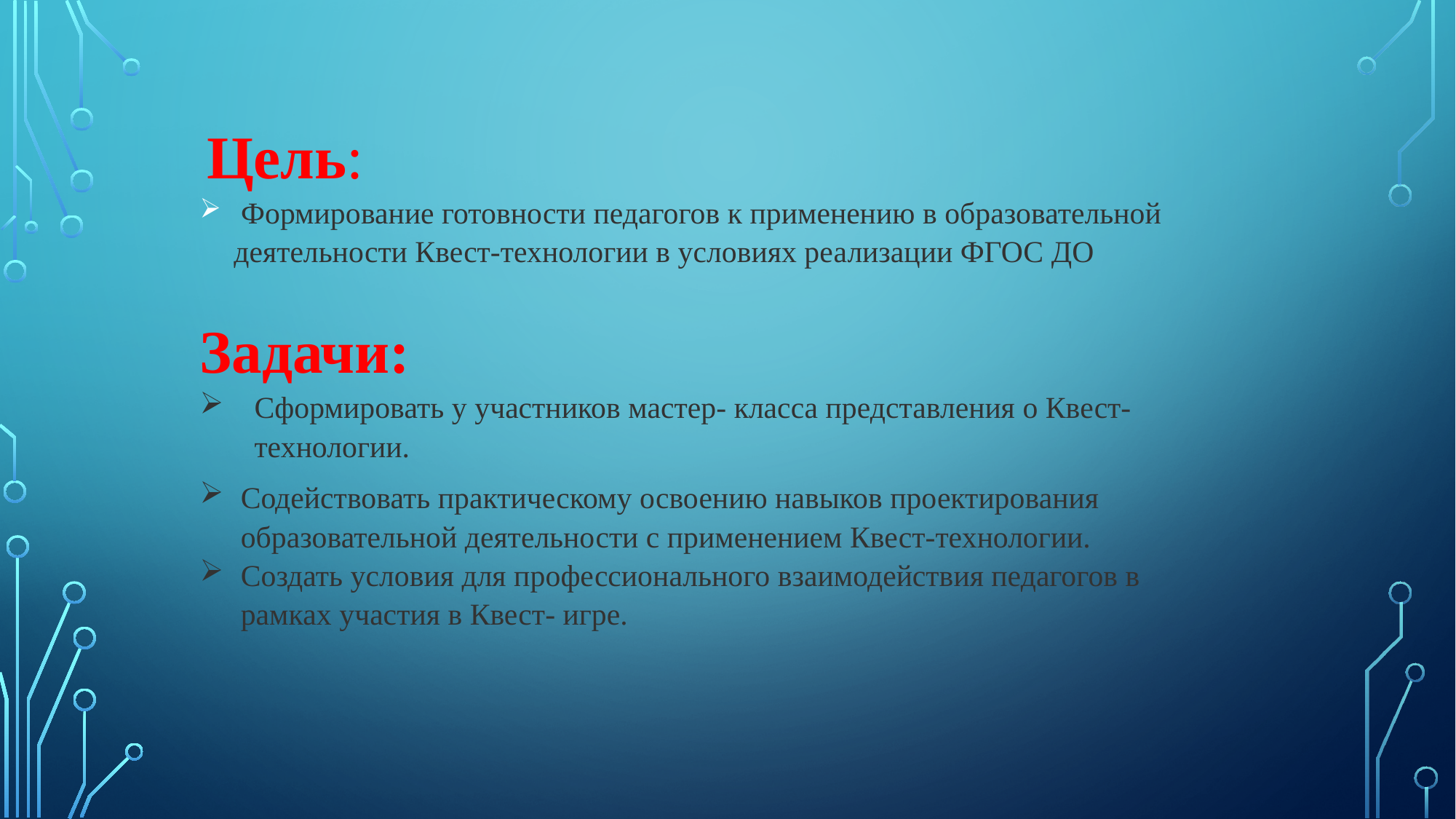

Цель:
 Формирование готовности педагогов к применению в образовательной деятельности Квест-технологии в условиях реализации ФГОС ДО

Задачи:
Сформировать у участников мастер- класса представления о Квест-  технологии.
Содействовать практическому освоению навыков проектирования  образовательной деятельности с применением Квест-технологии.
Создать условия для профессионального взаимодействия педагогов в рамках участия в Квест- игре.